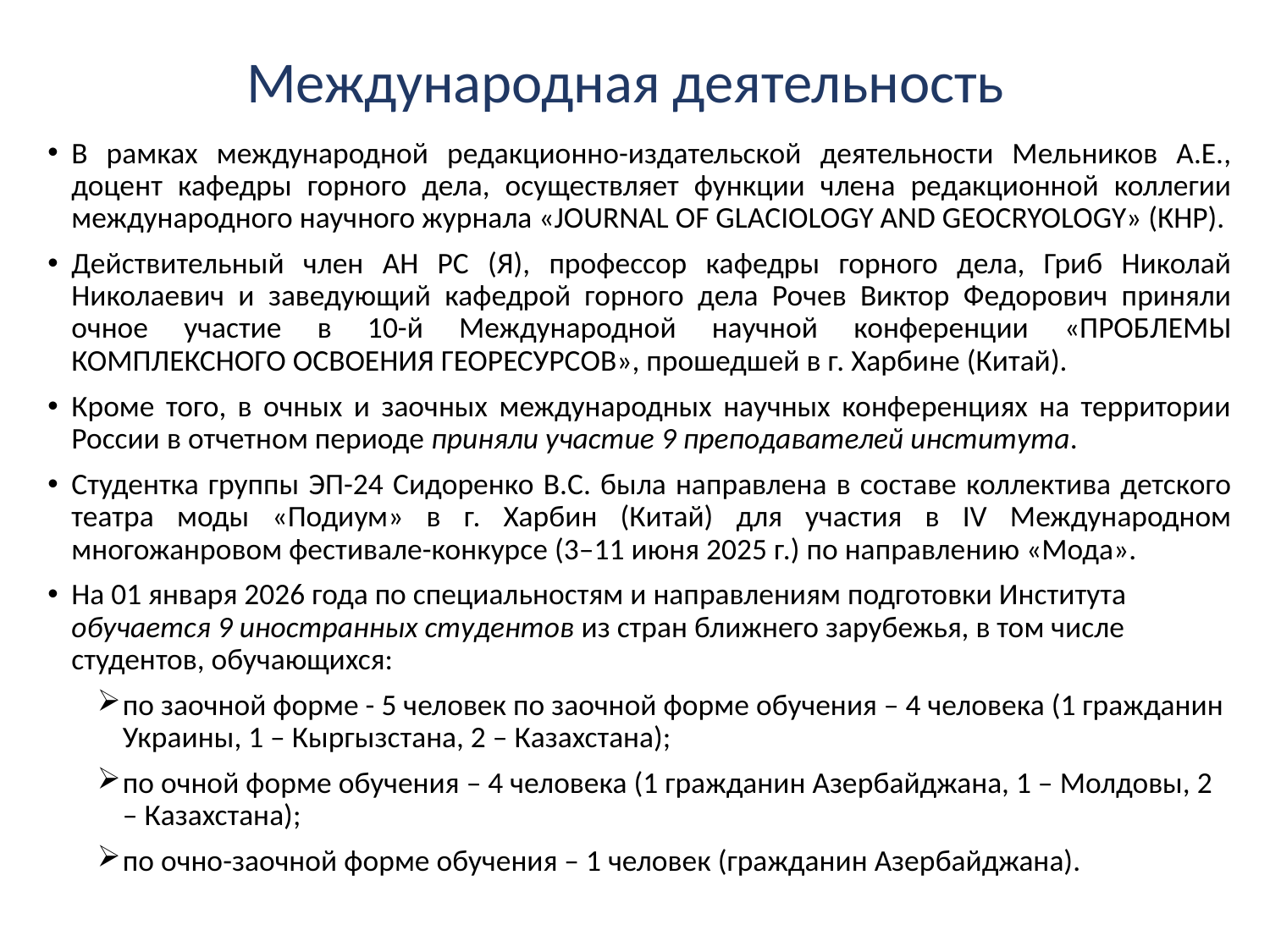

# Международная деятельность
В рамках международной редакционно-издательской деятельности Мельников А.Е., доцент кафедры горного дела, осуществляет функции члена редакционной коллегии международного научного журнала «JOURNAL OF GLACIOLOGY AND GEOCRYOLOGY» (КНР).
Действительный член АН РС (Я), профессор кафедры горного дела, Гриб Николай Николаевич и заведующий кафедрой горного дела Рочев Виктор Федорович приняли очное участие в 10-й Международной научной конференции «ПРОБЛЕМЫ КОМПЛЕКСНОГО ОСВОЕНИЯ ГЕОРЕСУРСОВ», прошедшей в г. Харбине (Китай).
Кроме того, в очных и заочных международных научных конференциях на территории России в отчетном периоде приняли участие 9 преподавателей института.
Студентка группы ЭП-24 Сидоренко В.С. была направлена в составе коллектива детского театра моды «Подиум» в г. Харбин (Китай) для участия в IV Международном многожанровом фестивале-конкурсе (3–11 июня 2025 г.) по направлению «Мода».
На 01 января 2026 года по специальностям и направлениям подготовки Института обучается 9 иностранных студентов из стран ближнего зарубежья, в том числе студентов, обучающихся:
по заочной форме - 5 человек по заочной форме обучения – 4 человека (1 гражданин Украины, 1 – Кыргызстана, 2 – Казахстана);
по очной форме обучения – 4 человека (1 гражданин Азербайджана, 1 – Молдовы, 2 – Казахстана);
по очно-заочной форме обучения – 1 человек (гражданин Азербайджана).